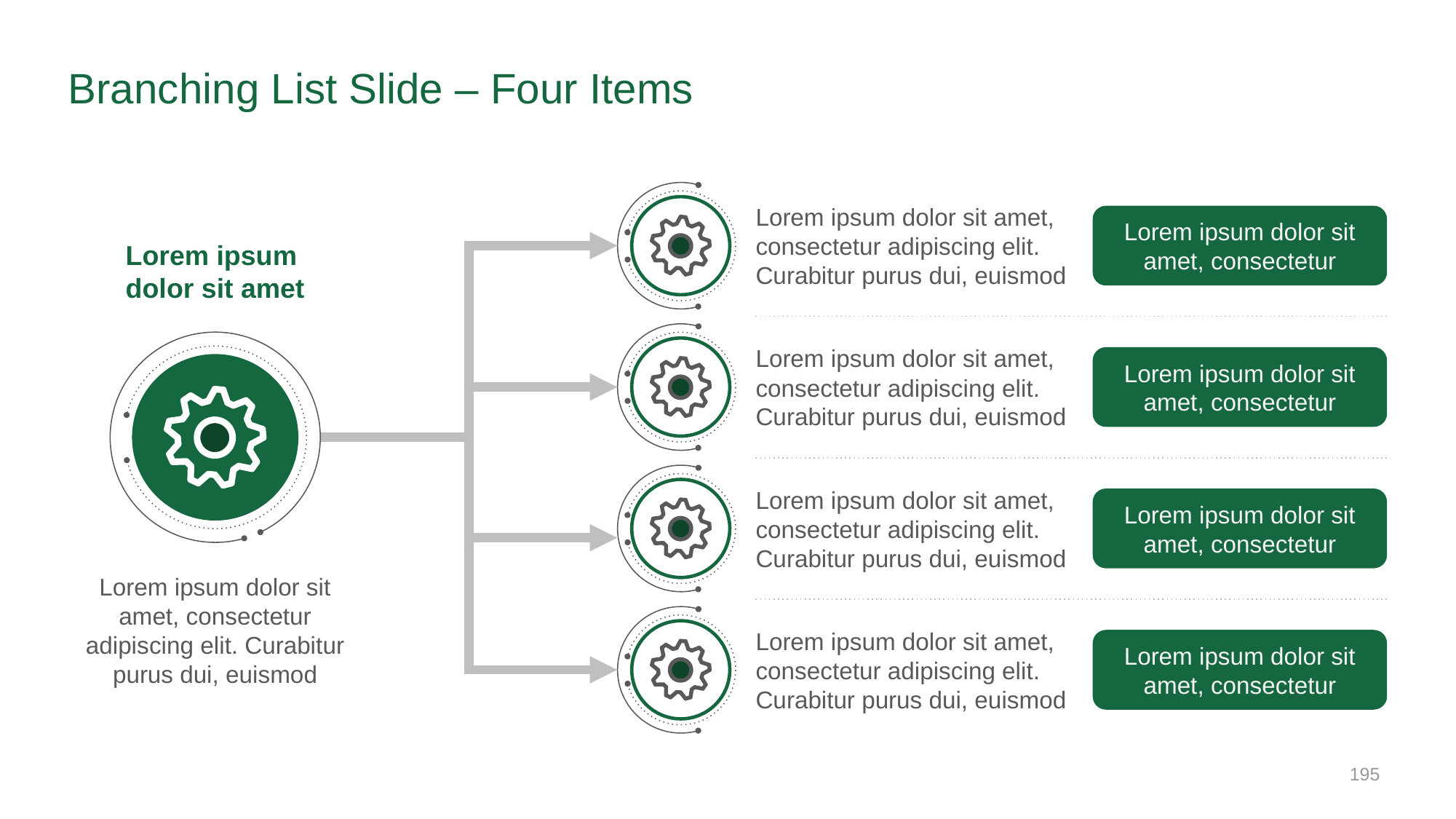

# Branching List Slide – Four Items

Lorem ipsum dolor sit amet, consectetur adipiscing elit. Curabitur purus dui, euismod
Lorem ipsum dolor sit amet, consectetur

Lorem ipsum
dolor sit amet

Lorem ipsum dolor sit amet, consectetur adipiscing elit. Curabitur purus dui, euismod
Lorem ipsum dolor sit amet, consectetur

Lorem ipsum dolor sit amet, consectetur adipiscing elit. Curabitur purus dui, euismod
Lorem ipsum dolor sit amet, consectetur

Lorem ipsum dolor sit amet, consectetur adipiscing elit. Curabitur purus dui, euismod

Lorem ipsum dolor sit amet, consectetur adipiscing elit. Curabitur purus dui, euismod
Lorem ipsum dolor sit amet, consectetur

195